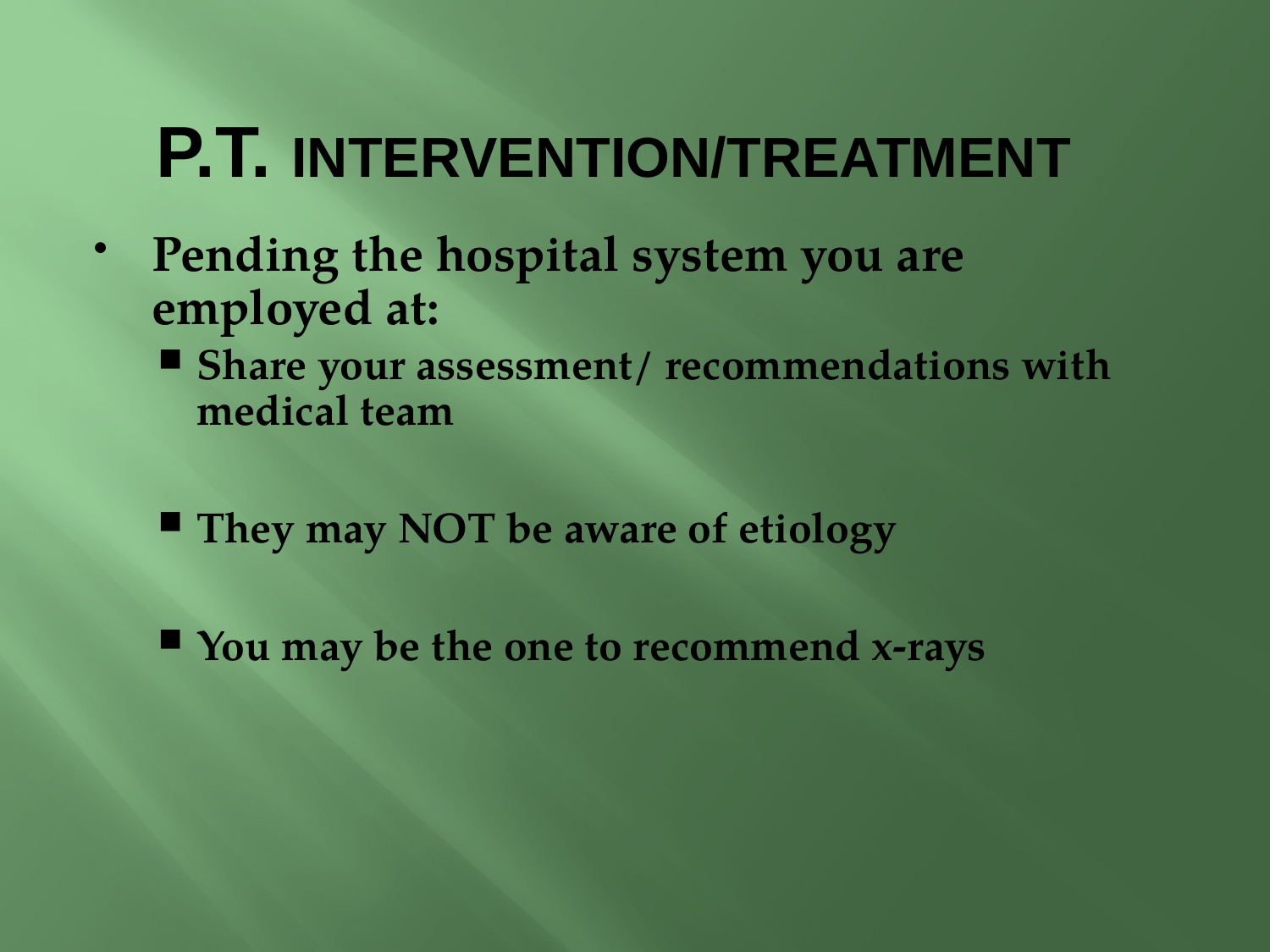

# P.T. INTERVENTION/TREATMENT
Pending the hospital system you are employed at:
Share your assessment/ recommendations with medical team

They may NOT be aware of etiology

You may be the one to recommend x-rays